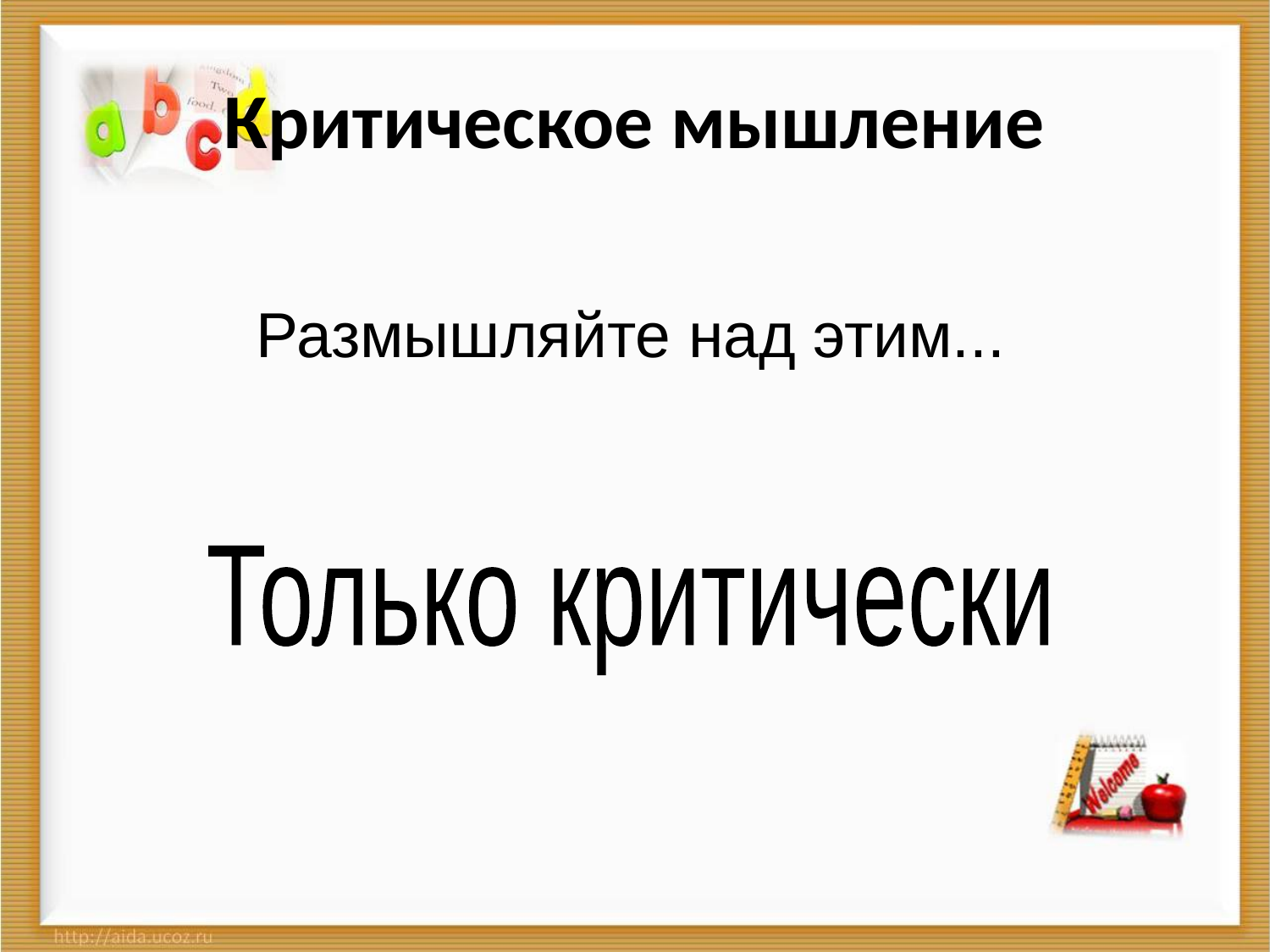

# Критическое мышление
Размышляйте над этим...
Только критически